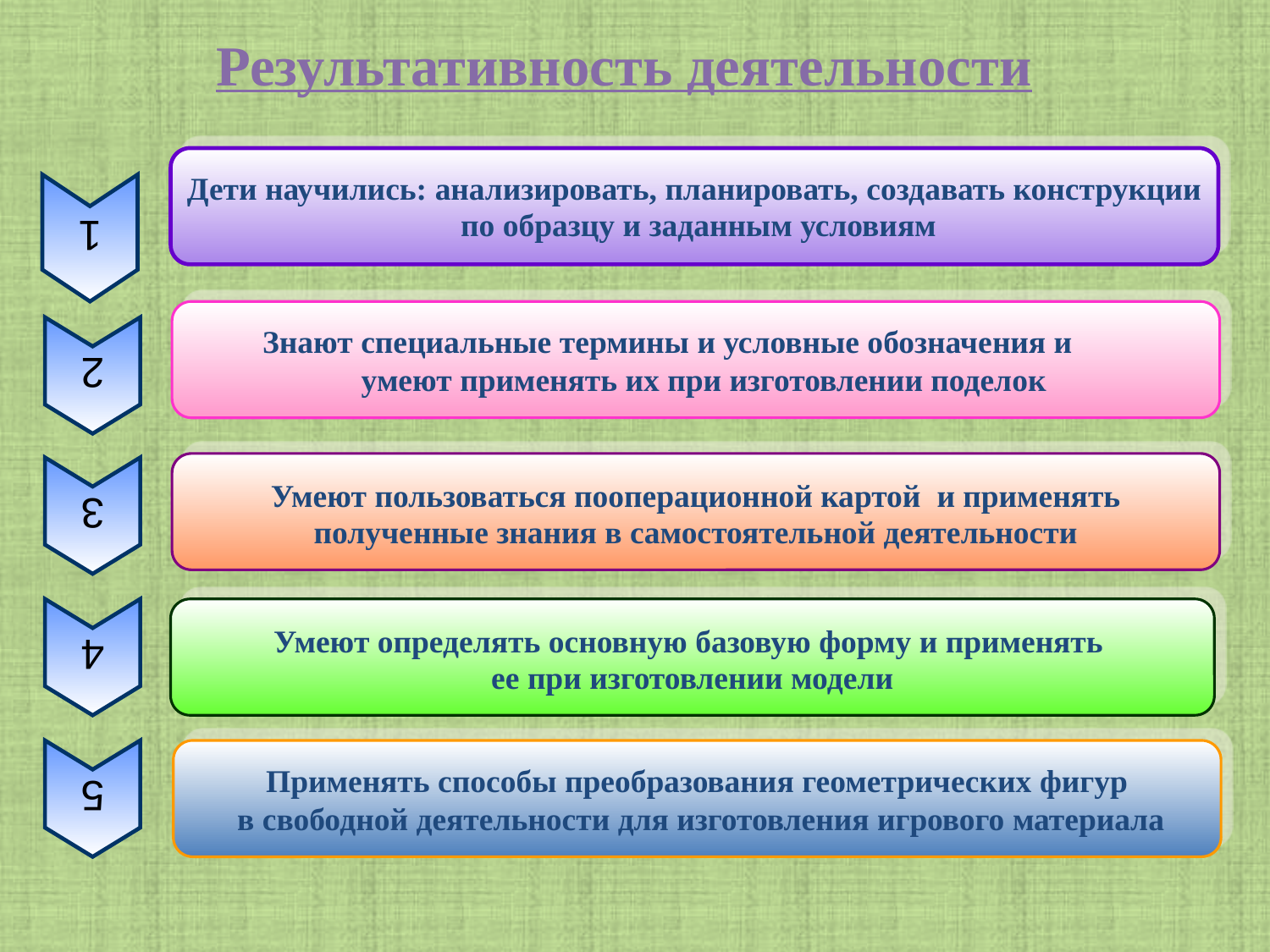

Результативность деятельности

Дети научились: анализировать, планировать, создавать конструкции
 по образцу и заданным условиям

1
Знают специальные термины и условные обозначения и
  умеют применять их при изготовлении поделок
2

Умеют пользоваться пооперационной картой  и применять
полученные знания в самостоятельной деятельности

3

Умеют определять основную базовую форму и применять
ее при изготовлении модели

4
Применять способы преобразования геометрических фигур
 в свободной деятельности для изготовления игрового материала
5